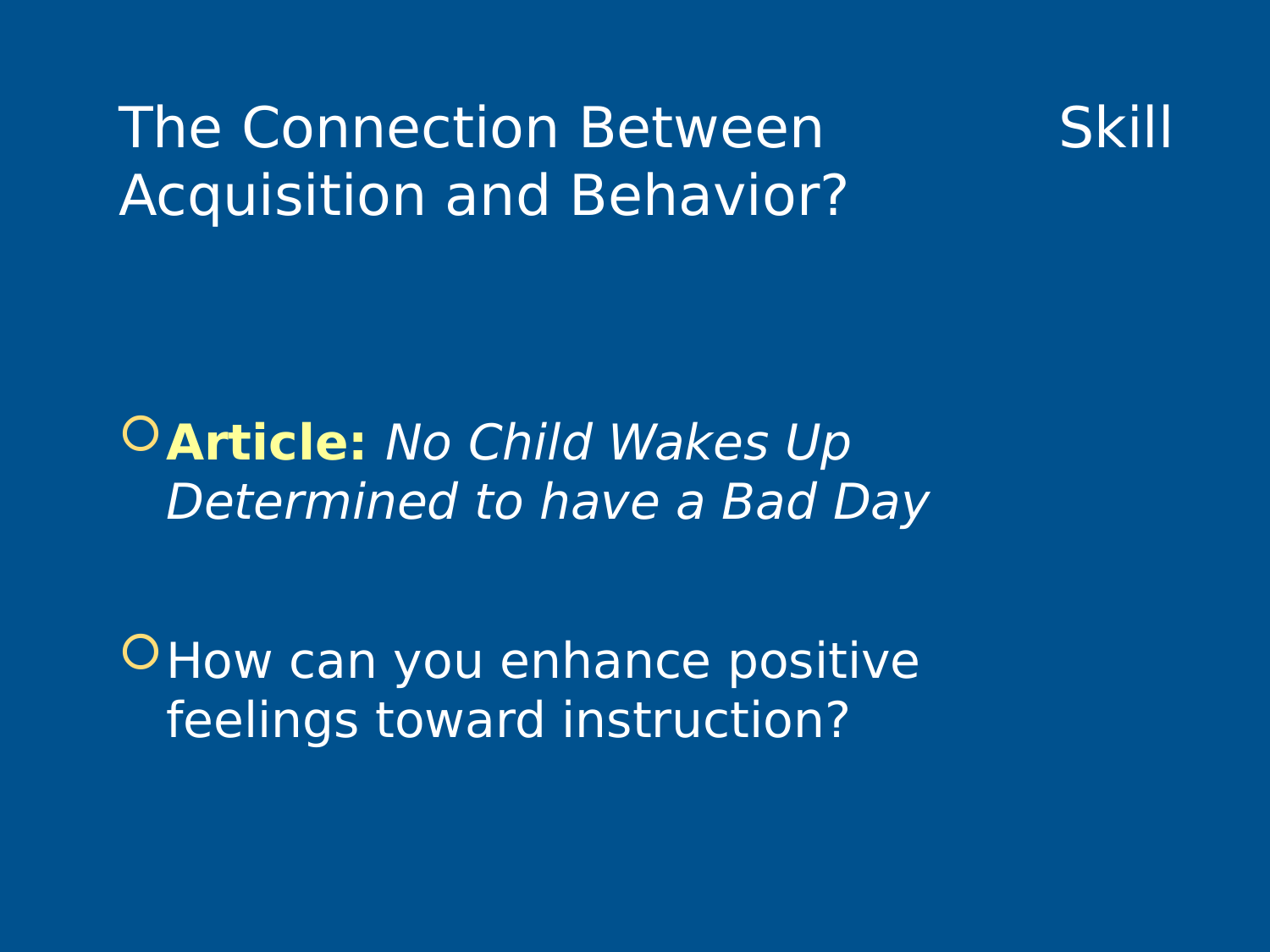

# The Connection Between             Skill Acquisition and Behavior?

Article: No Child Wakes Up Determined to have a Bad Day

How can you enhance positive feelings toward instruction?